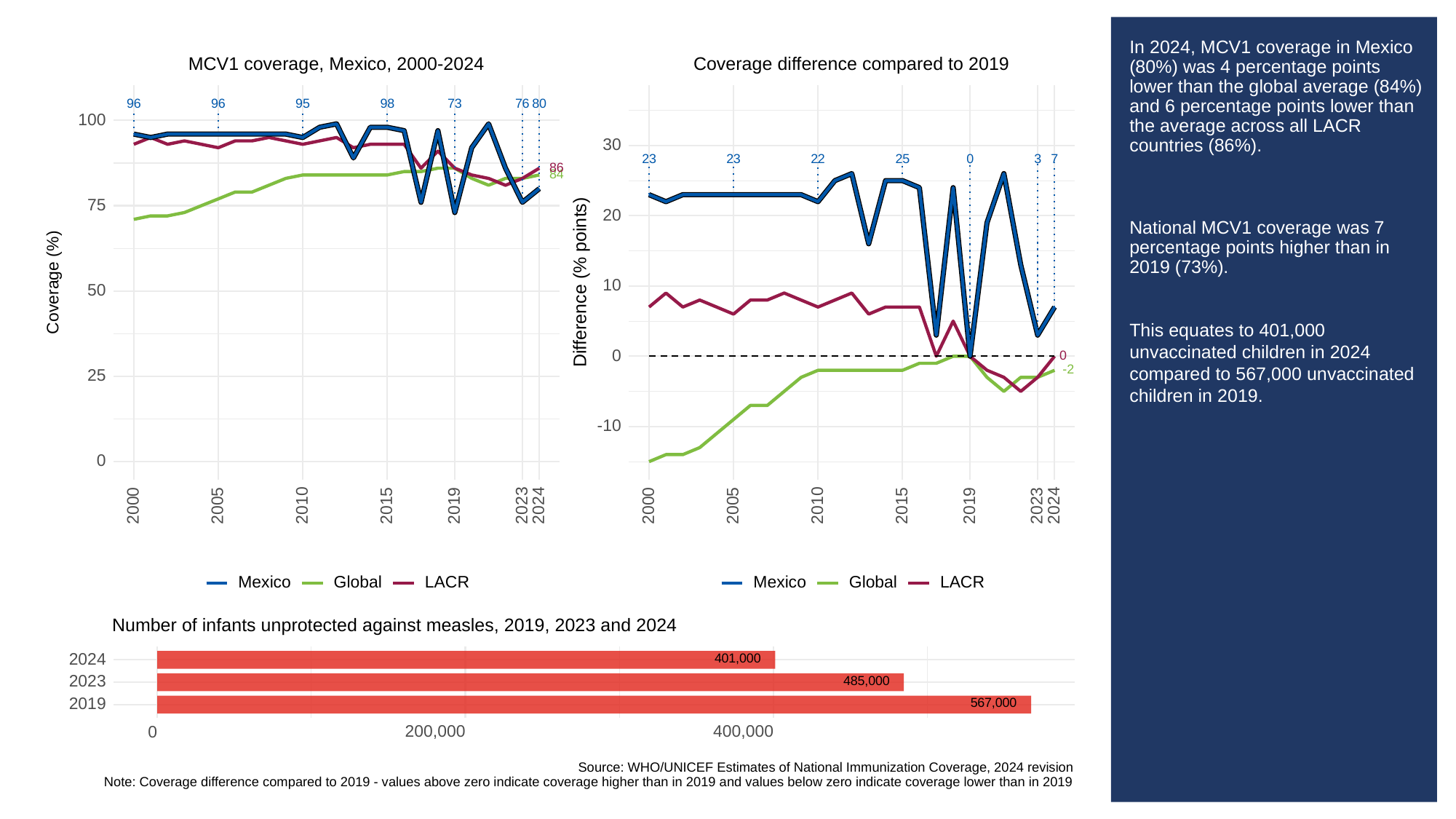

# In 2024, MCV1 coverage in Mexico (80%) was 4 percentage points lower than the global average (84%) and 6 percentage points lower than the average across all LACR countries (86%).

National MCV1 coverage was 7 percentage points higher than in 2019 (73%).

This equates to 401,000 unvaccinated children in 2024 compared to 567,000 unvaccinated children in 2019.

MCV1 coverage, Mexico, 2000-2024
Coverage difference compared to 2019

73
96
96
95
98
76
80

100

30

23
23
3
25
0
22
7

86

84

75

20

Difference (% points)
Coverage (%)
10
50

0
0

-2
25

-10

0

2023
2023
2000
2005
2010
2015
2019
2024
2000
2005
2010
2015
2019
2024
Global
LACR
Global
LACR
Mexico
Mexico

Number of infants unprotected against measles, 2019, 2023 and 2024

401,000
2024

485,000
2023

567,000
2019

200,000
400,000
0
Source: WHO/UNICEF Estimates of National Immunization Coverage, 2024 revision
Note: Coverage difference compared to 2019 - values above zero indicate coverage higher than in 2019 and values below zero indicate coverage lower than in 2019